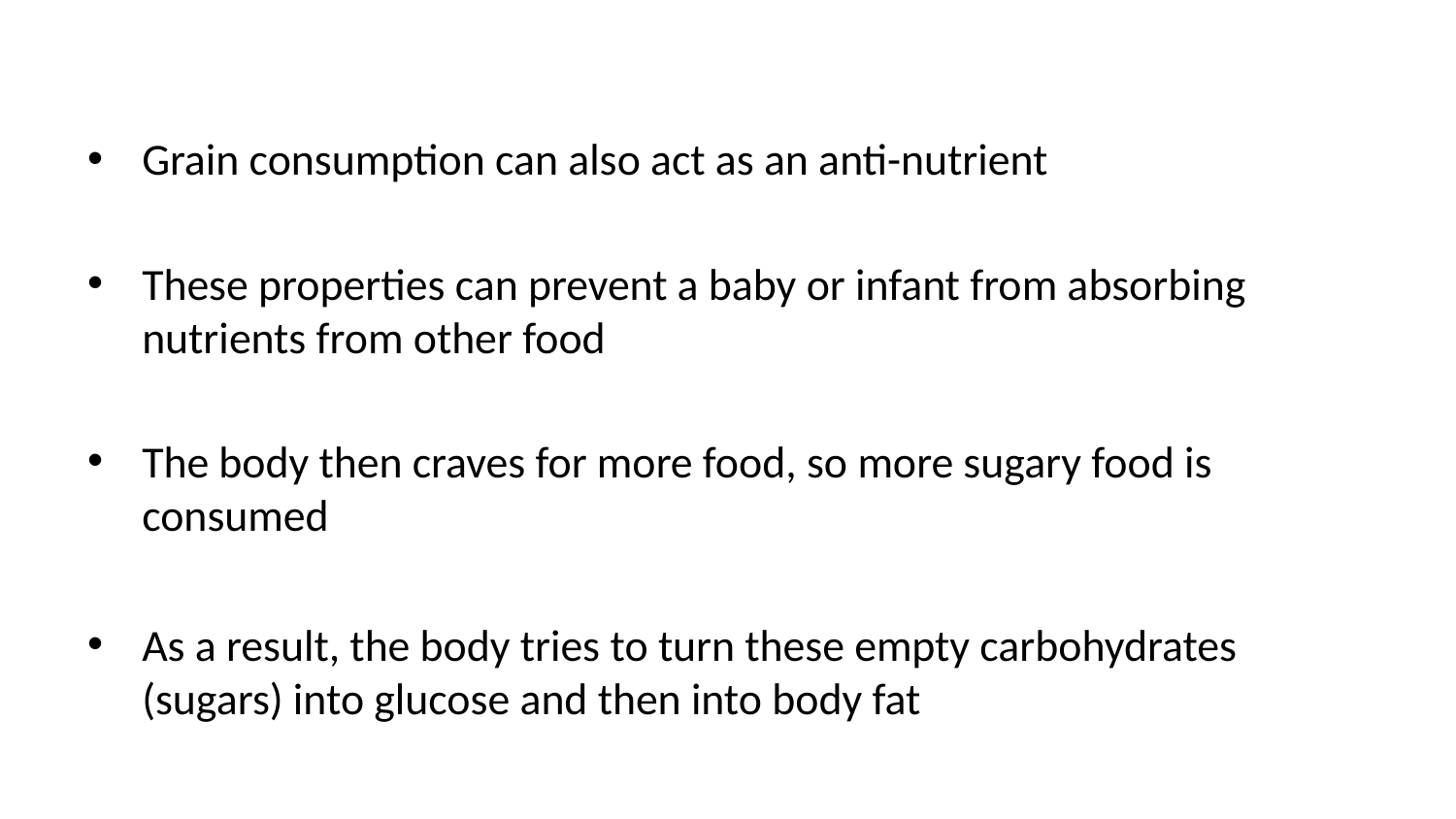

Grain consumption can also act as an anti-nutrient

These properties can prevent a baby or infant from absorbing nutrients from other food

The body then craves for more food, so more sugary food is consumed

As a result, the body tries to turn these empty carbohydrates (sugars) into glucose and then into body fat